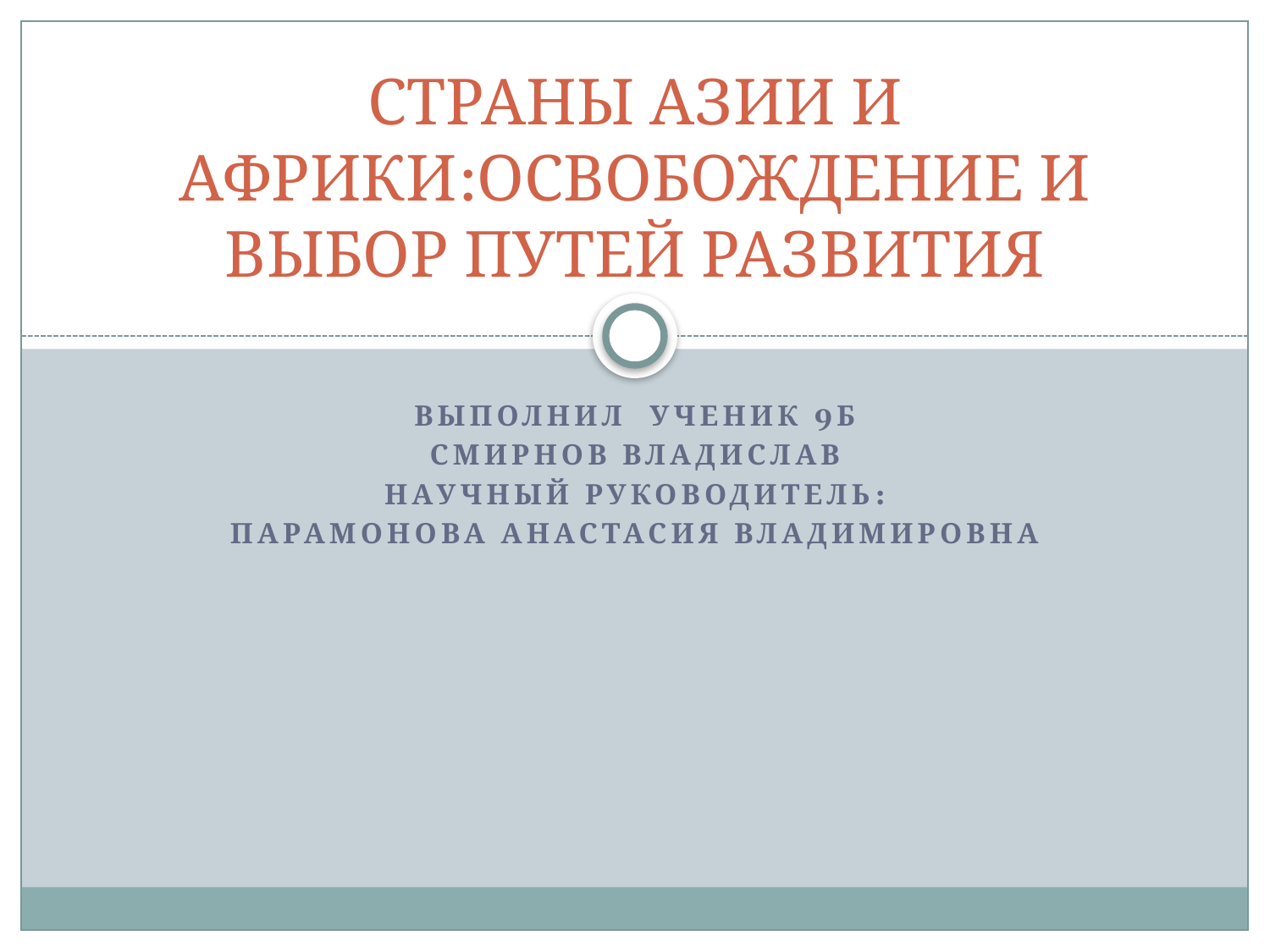

# СТРАНЫ АЗИИ И АФРИКИ:ОСВОБОЖДЕНИЕ И ВЫБОР ПУТЕЙ РАЗВИТИЯ
Выполнил  Ученик 9Б
Смирнов Владислав
Научный руководитель:
Парамонова Анастасия Владимировна